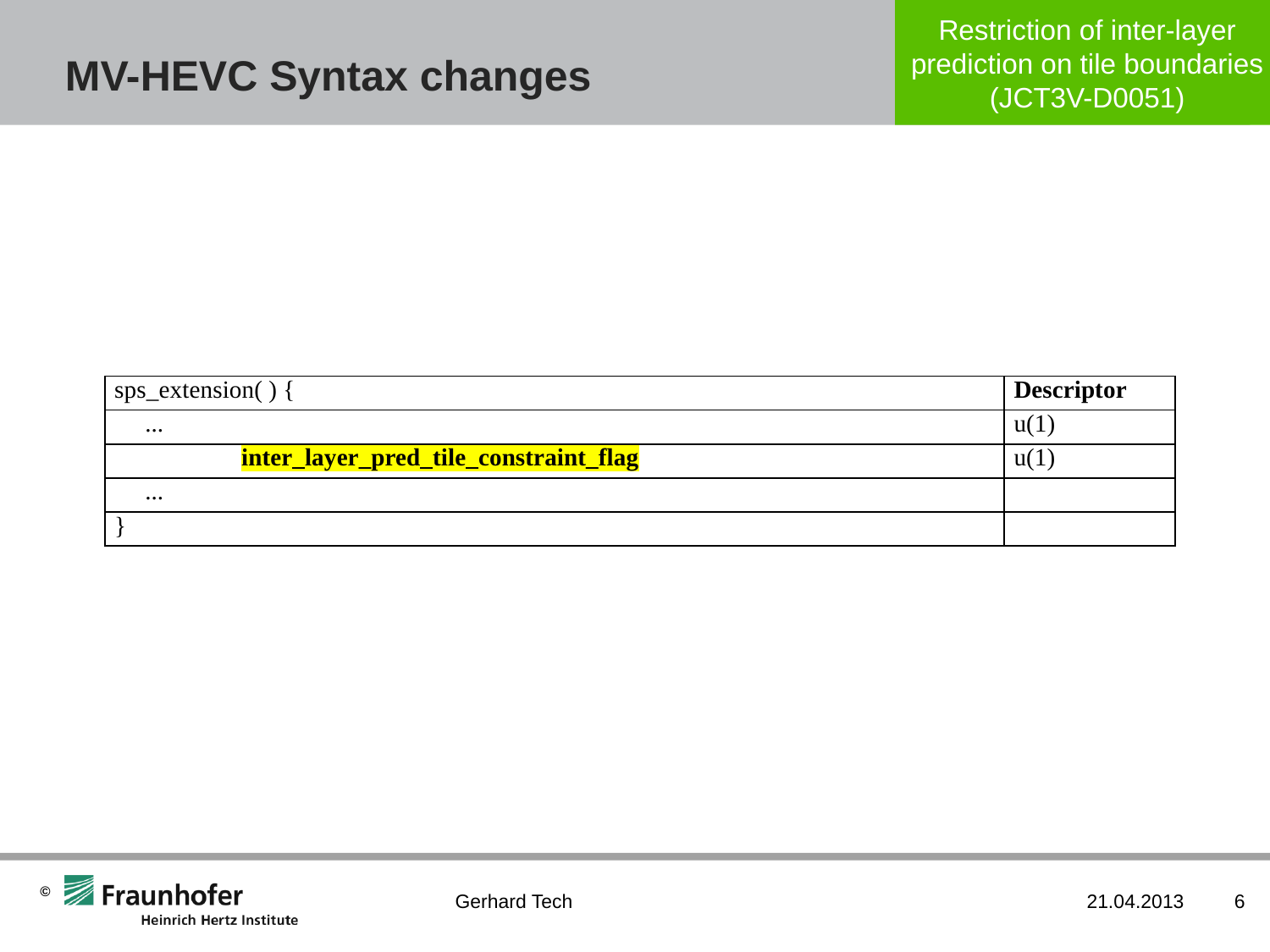

# MV-HEVC Syntax changes
| sps\_extension( ) { | Descriptor |
| --- | --- |
| ... | u(1) |
| inter\_layer\_pred\_tile\_constraint\_flag | u(1) |
| ... |  |
| } |  |
Gerhard Tech
21.04.2013
6